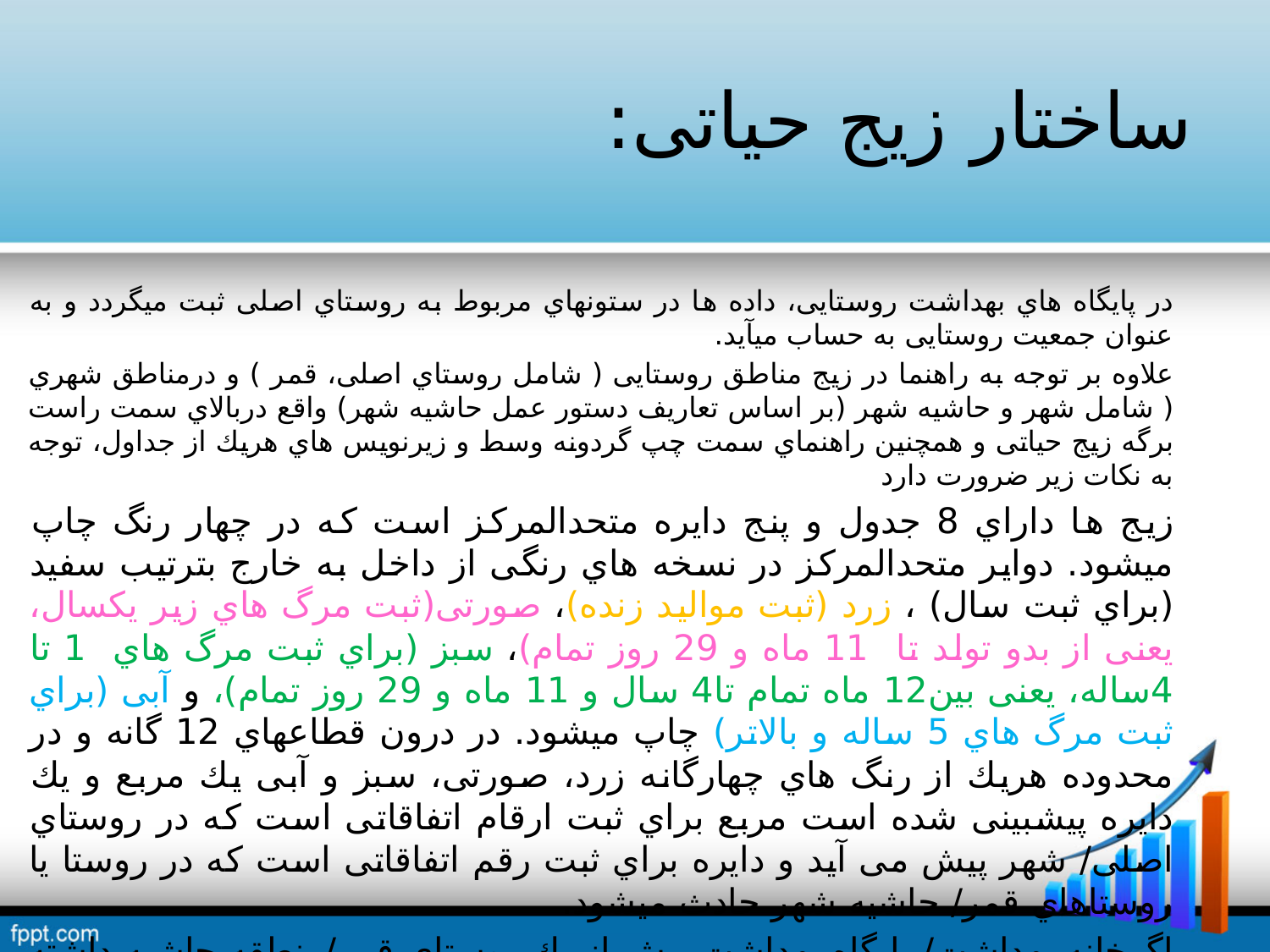

# ساختار زیج حیاتی:
در پایگاه هاي بهداشت روستایی، داده ها در ستونهاي مربوط به روستاي اصلی ثبت میگردد و به عنوان جمعيت روستایی به حساب میآید.
علاوه بر توجه به راهنما در زیج مناطق روستایی ( شامل روستاي اصلی، قمر ) و درمناطق شهري ( شامل شهر و حاشيه شهر (بر اساس تعاریف دستور عمل حاشيه شهر) واقع دربالاي سمت راست برگه زیج حياتی و همچنين راهنماي سمت چپ گردونه وسط و زیرنویس هاي هریك از جداول، توجه به نکات زیر ضرورت دارد
زیج ها داراي 8 جدول و پنج دایره متحدالمركز است كه در چهار رنگ چاپ میشود. دوایر متحدالمركز در نسخه هاي رنگی از داخل به خارج بترتيب سفيد (براي ثبت سال) ، زرد (ثبت مواليد زنده)، صورتی(ثبت مرگ هاي زیر یکسال، یعنی از بدو تولد تا  11 ماه و 29 روز تمام)، سبز (براي ثبت مرگ هاي  1 تا 4ساله، یعنی بين12 ماه تمام تا4 سال و 11 ماه و 29 روز تمام)، و آبی (براي ثبت مرگ هاي 5 ساله و بالاتر) چاپ میشود. در درون قطاعهاي 12 گانه و در محدوده هریك از رنگ هاي چهارگانه زرد، صورتی، سبز و آبی یك مربع و یك دایره پيشبينی شده است مربع براي ثبت ارقام اتفاقاتی است كه در روستاي اصلی/ شهر پيش می آید و دایره براي ثبت رقم اتفاقاتی است كه در روستا یا روستاهاي قمر/ حاشيه شهر حادث میشود.
اگرخانه بهداشت/ پایگاه بهداشت بيش از یك روستاي قمر/منطقه حاشيه داشته باشد مجموع داده هاي آنها در همان یك دایره ثبت میشود.